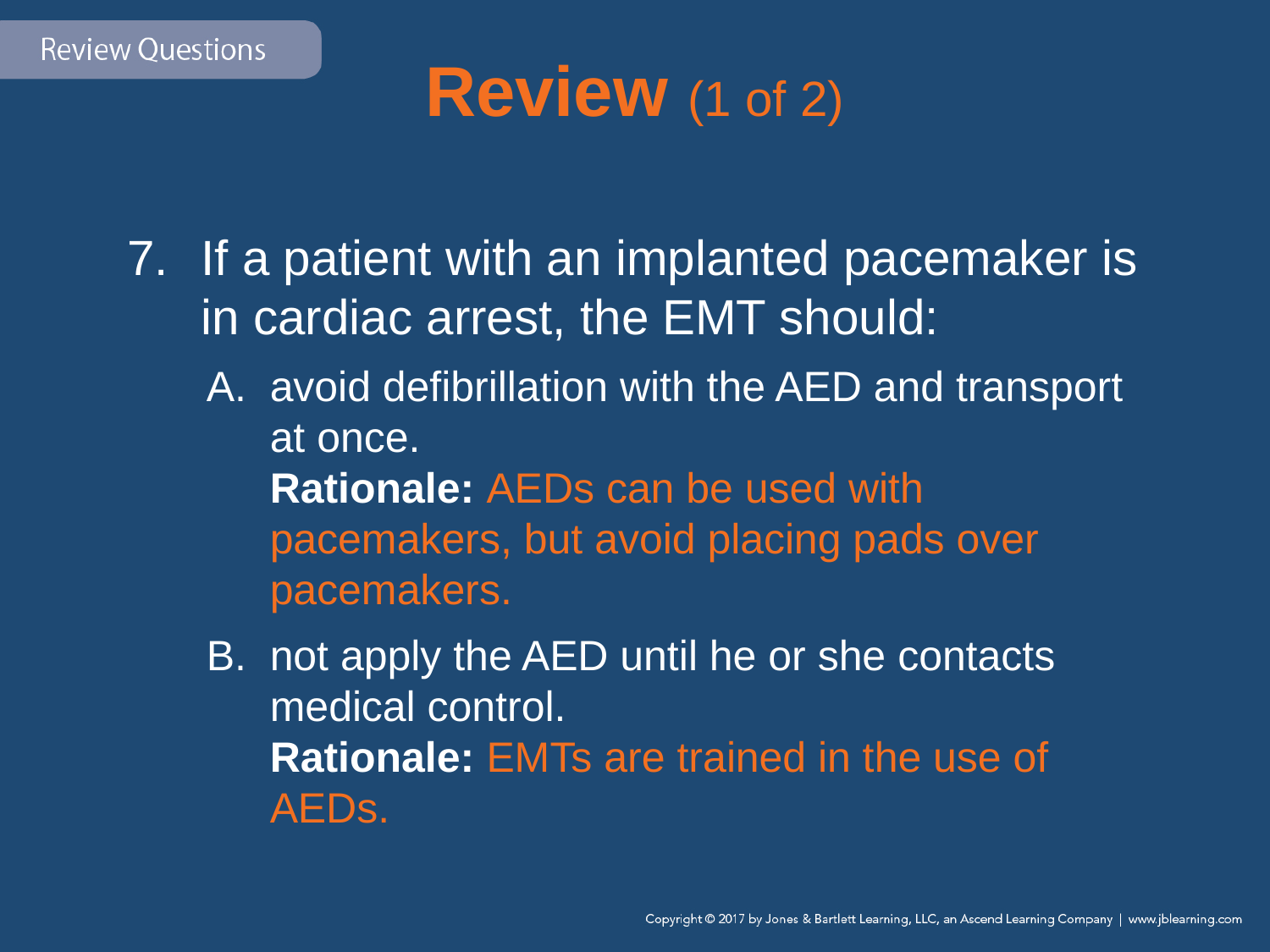

# Review (1 of 2)
If a patient with an implanted pacemaker is in cardiac arrest, the EMT should:
avoid defibrillation with the AED and transport at once.
Rationale: AEDs can be used with pacemakers, but avoid placing pads over pacemakers.
not apply the AED until he or she contacts medical control.
Rationale: EMTs are trained in the use of AEDs.